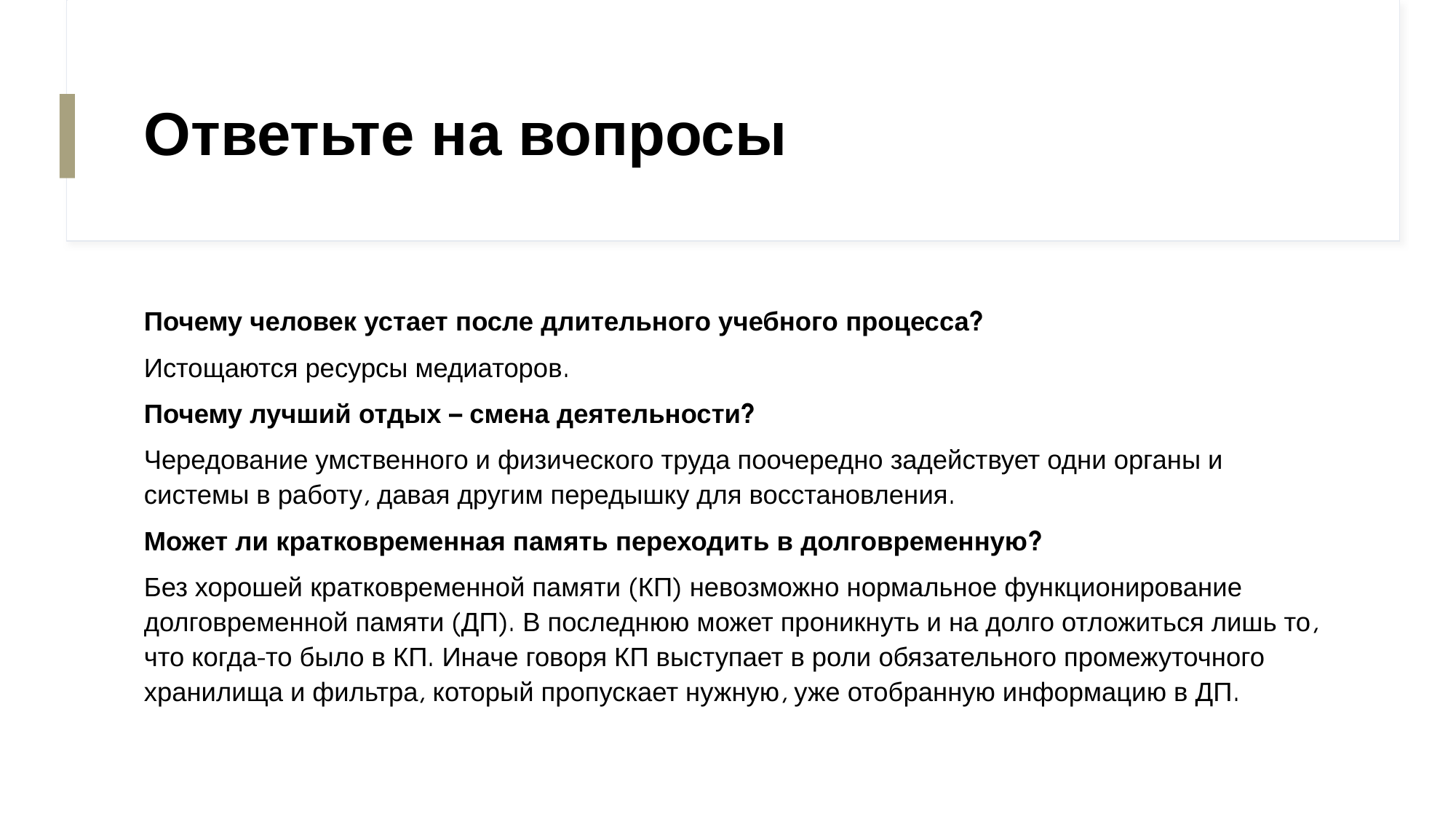

# Ответьте на вопросы
Почему человек устает после длительного учебного процесса?
Истощаются ресурсы медиаторов.
Почему лучший отдых – смена деятельности?
Чередование умственного и физического труда поочередно задействует одни органы и системы в работу, давая другим передышку для восстановления.
Может ли кратковременная память переходить в долговременную?
Без хорошей кратковременной памяти (КП) невозможно нормальное функционирование долговременной памяти (ДП). В последнюю может проникнуть и на долго отложиться лишь то, что когда-то было в КП. Иначе говоря КП выступает в роли обязательного промежуточного хранилища и фильтра, который пропускает нужную, уже отобранную информацию в ДП.